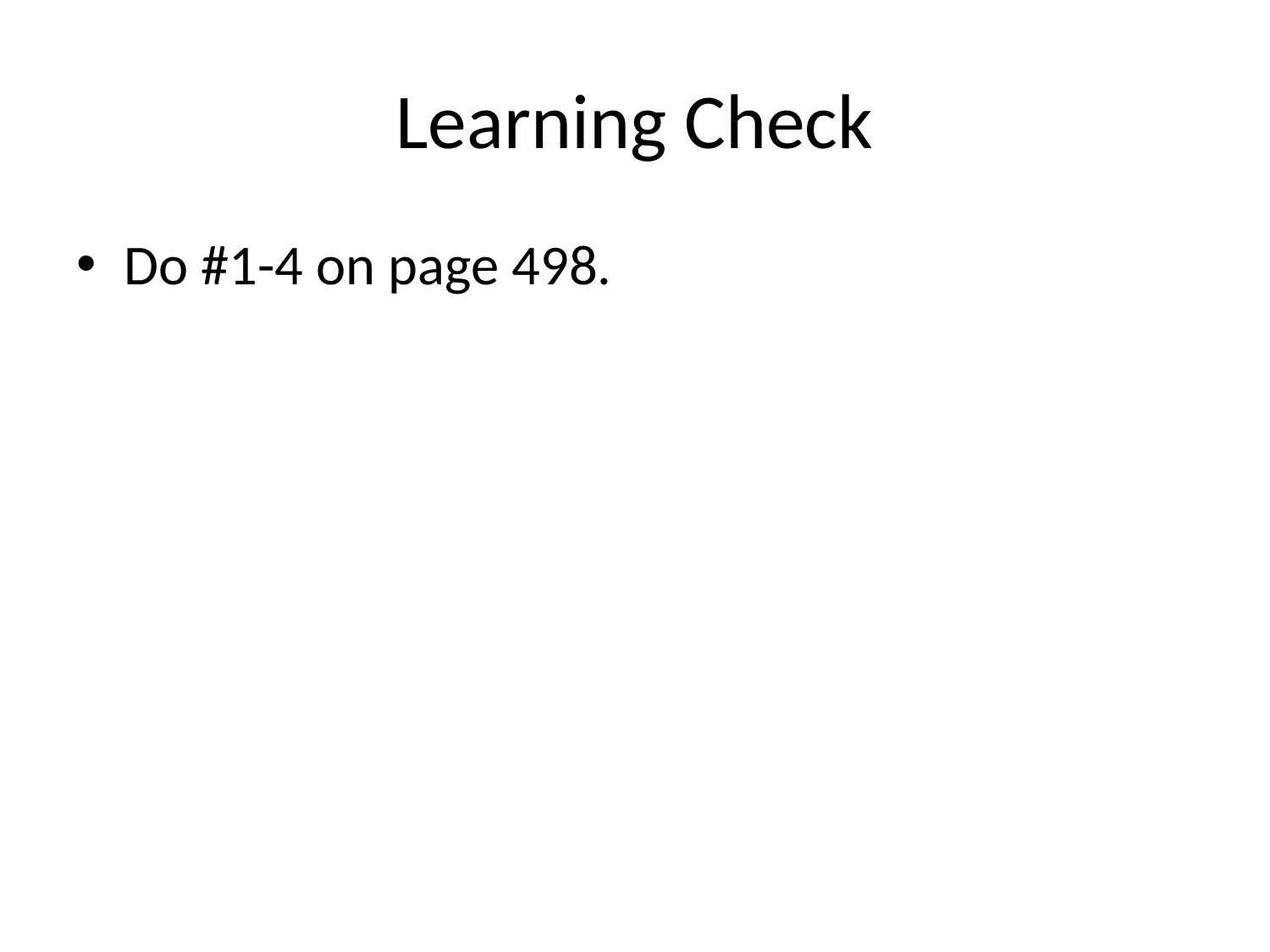

# Learning Check
Do #1-4 on page 498.